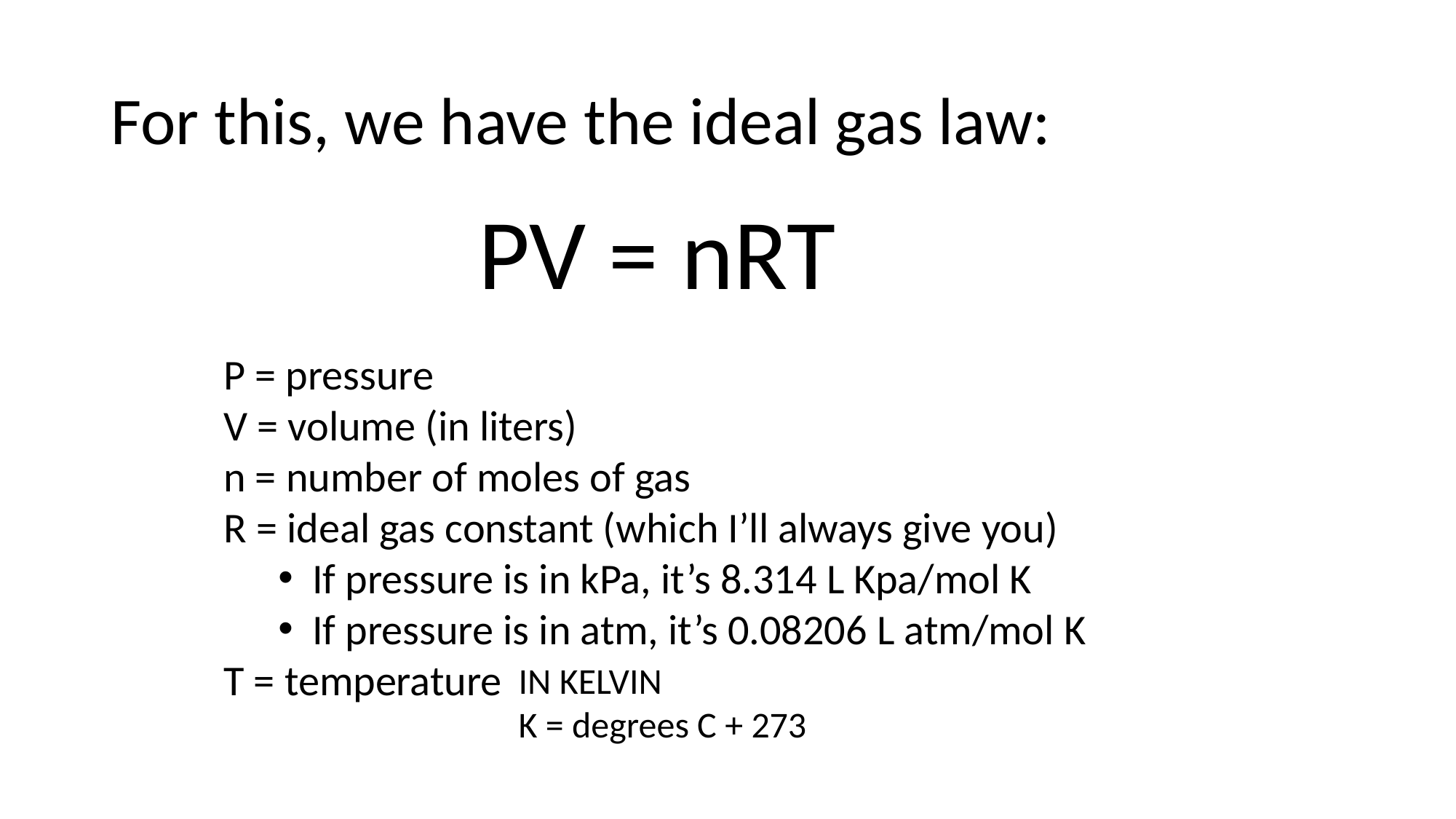

# For this, we have the ideal gas law:
PV = nRT
P = pressure
V = volume (in liters)
n = number of moles of gas
R = ideal gas constant (which I’ll always give you)
If pressure is in kPa, it’s 8.314 L Kpa/mol K
If pressure is in atm, it’s 0.08206 L atm/mol K
T = temperature
IN KELVIN
K = degrees C + 273